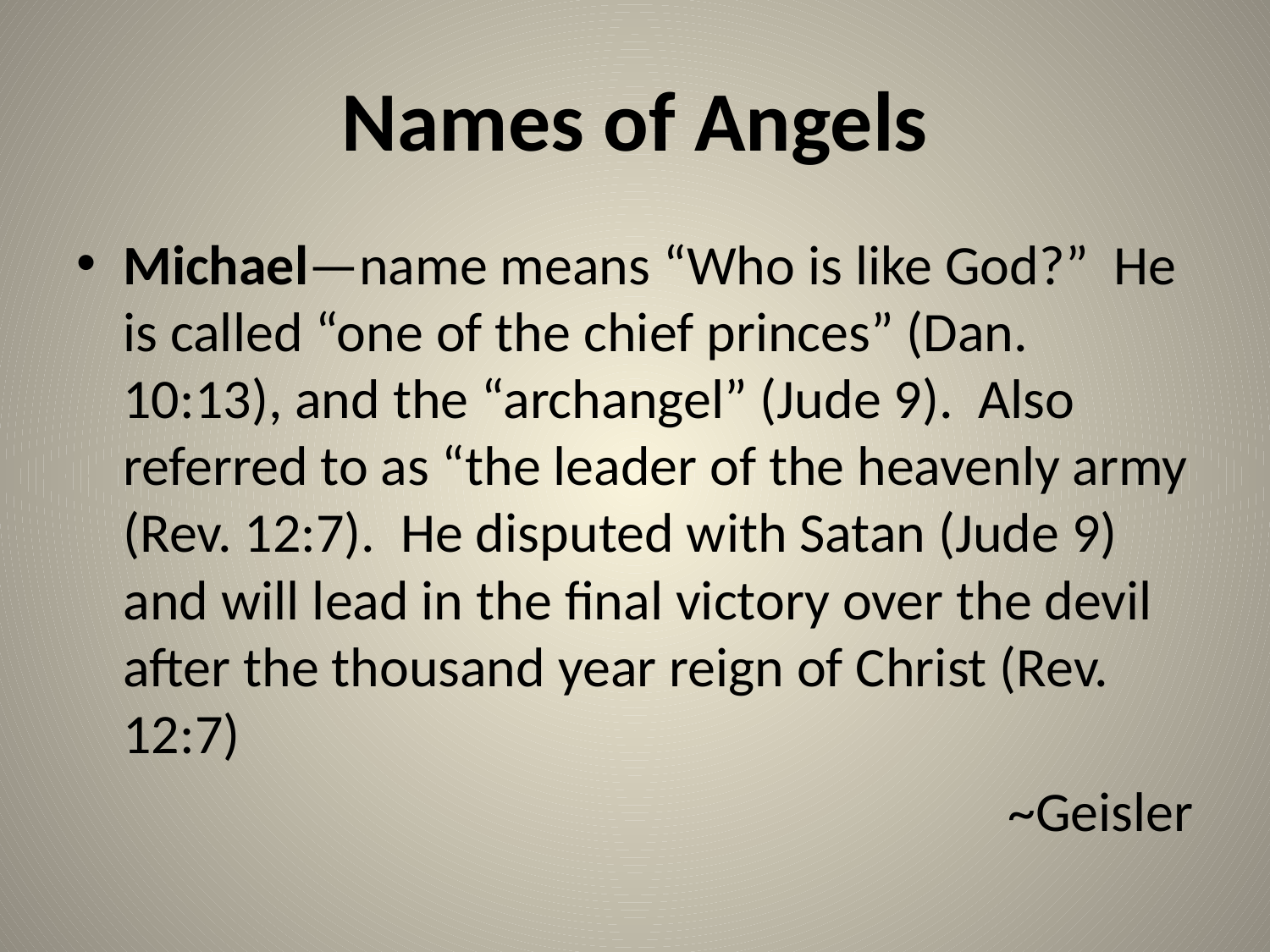

# Names of Angels
Michael—name means “Who is like God?”  He is called “one of the chief princes” (Dan. 10:13), and the “archangel” (Jude 9).  Also referred to as “the leader of the heavenly army (Rev. 12:7).  He disputed with Satan (Jude 9) and will lead in the final victory over the devil after the thousand year reign of Christ (Rev. 12:7)
~Geisler